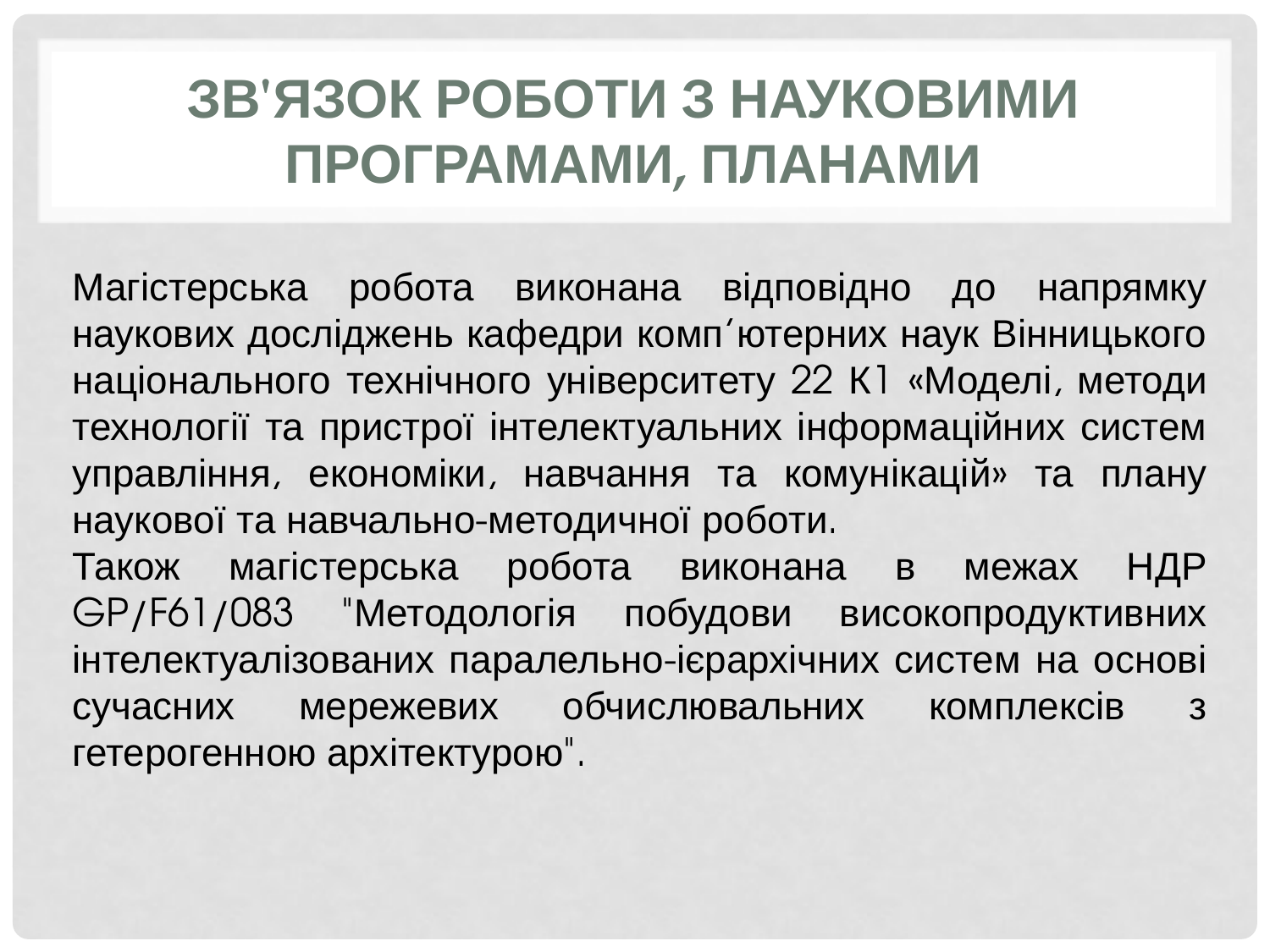

# Зв'язок роботи з науковими програмами, планами
Магістерська робота виконана відповідно до напрямку наукових досліджень кафедри комп’ютерних наук Вінницького національного технічного університету 22 К1 «Моделі, методи технології та пристрої інтелектуальних інформаційних систем управління, економіки, навчання та комунікацій» та плану наукової та навчально-методичної роботи.
Також магістерська робота виконана в межах НДР GP/F61/083 "Методологія побудови високопродуктивних інтелектуалізованих паралельно-ієрархічних систем на основі сучасних мережевих обчислювальних комплексів з гетерогенною архітектурою".